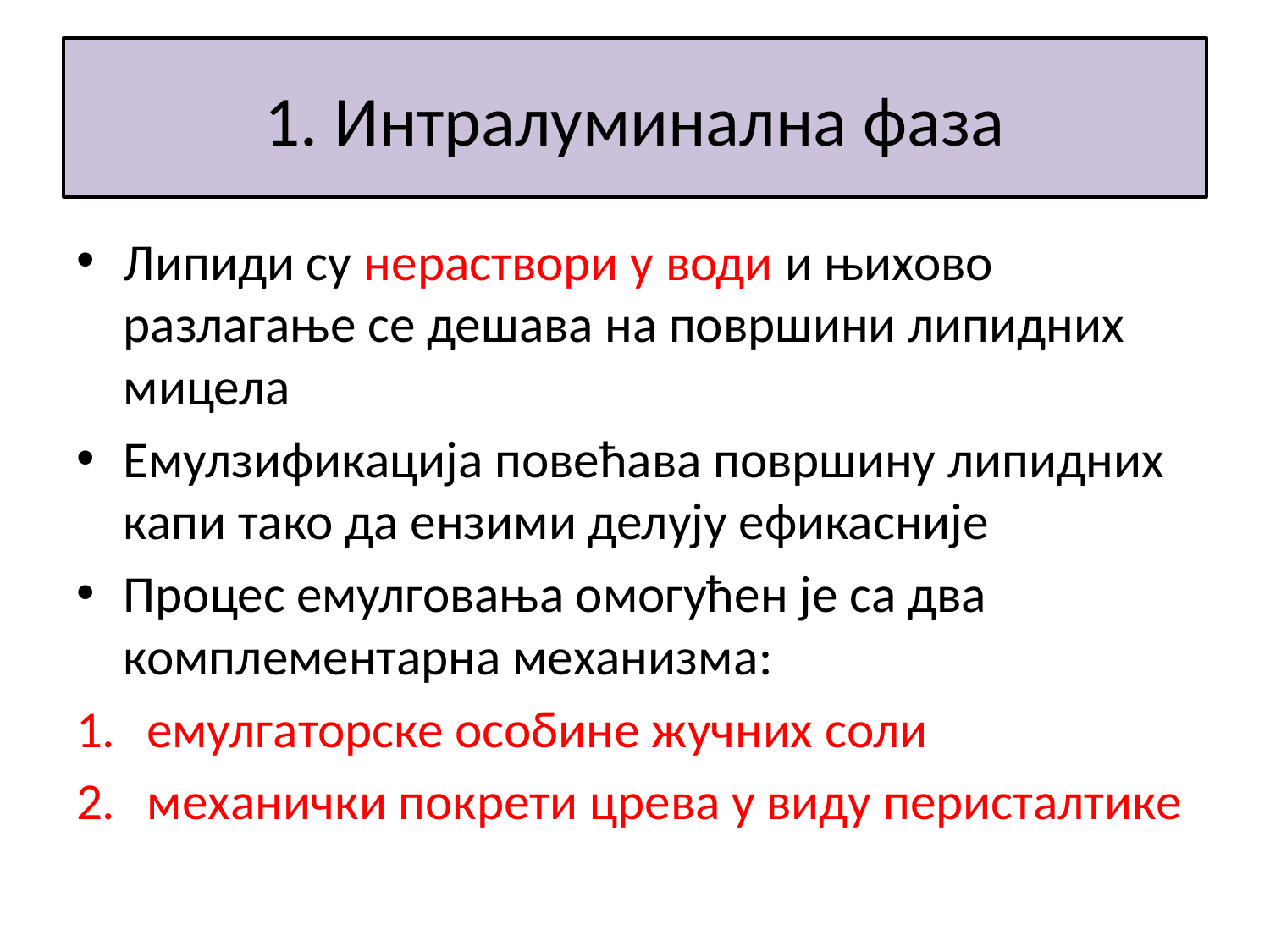

# 1. Интралуминална фаза
Липиди су нераствори у води и њихово разлагање се дешава на површини липидних мицела
Емулзификација повећава површину липидних капи тако да ензими делују ефикасније
Процес емулговања омогућен је са два комплементарна механизма:
емулгаторске особине жучних соли
механички покрети црева у виду перисталтике